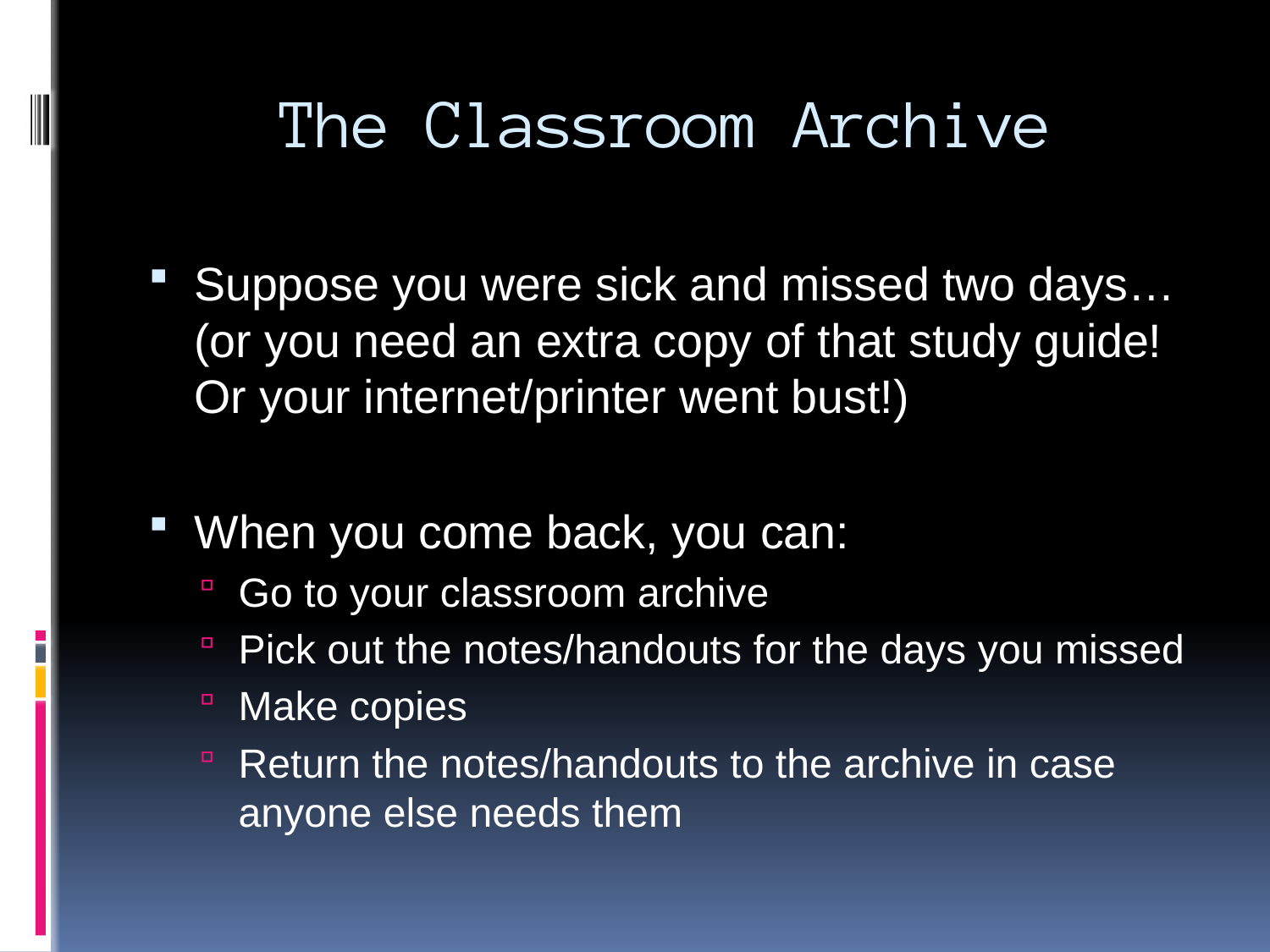

# The Classroom Archive
Suppose you were sick and missed two days…(or you need an extra copy of that study guide! Or your internet/printer went bust!)

When you come back, you can:
Go to your classroom archive
Pick out the notes/handouts for the days you missed
Make copies
Return the notes/handouts to the archive in case anyone else needs them